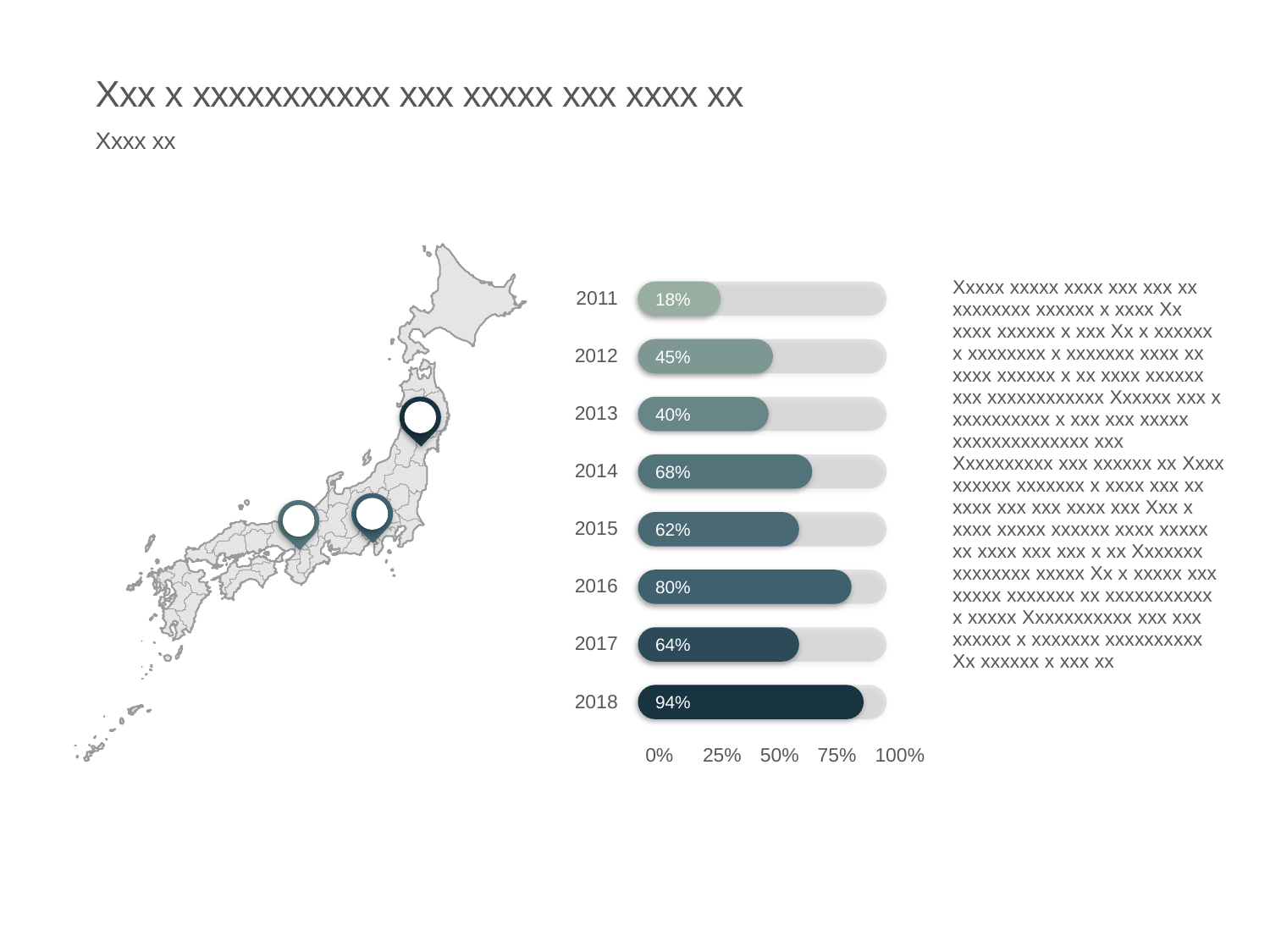

# Xxx x xxxxxxxxxxx xxx xxxxx xxx xxxx xx
Xxxx xx

Xxxxx xxxxx xxxx xxx xxx xx xxxxxxxx xxxxxx x xxxx Xx xxxx xxxxxx x xxx Xx x xxxxxx x xxxxxxxx x xxxxxxx xxxx xx xxxx xxxxxx x xx xxxx xxxxxx xxx xxxxxxxxxxxx Xxxxxx xxx x xxxxxxxxxx x xxx xxx xxxxx xxxxxxxxxxxxxx xxx Xxxxxxxxxx xxx xxxxxx xx Xxxx xxxxxx xxxxxxx x xxxx xxx xx xxxx xxx xxx xxxx xxx Xxx x xxxx xxxxx xxxxxx xxxx xxxxx xx xxxx xxx xxx x xx Xxxxxxx xxxxxxxx xxxxx Xx x xxxxx xxx xxxxx xxxxxxx xx xxxxxxxxxxx x xxxxx Xxxxxxxxxxx xxx xxx xxxxxx x xxxxxxx xxxxxxxxxx Xx xxxxxx x xxx xx

2011

2012

2013

2014

2015

2016

2017
2018
0%
25%
50%
75%
100%
18%
45%

40%
68%

62%
80%
64%
94%